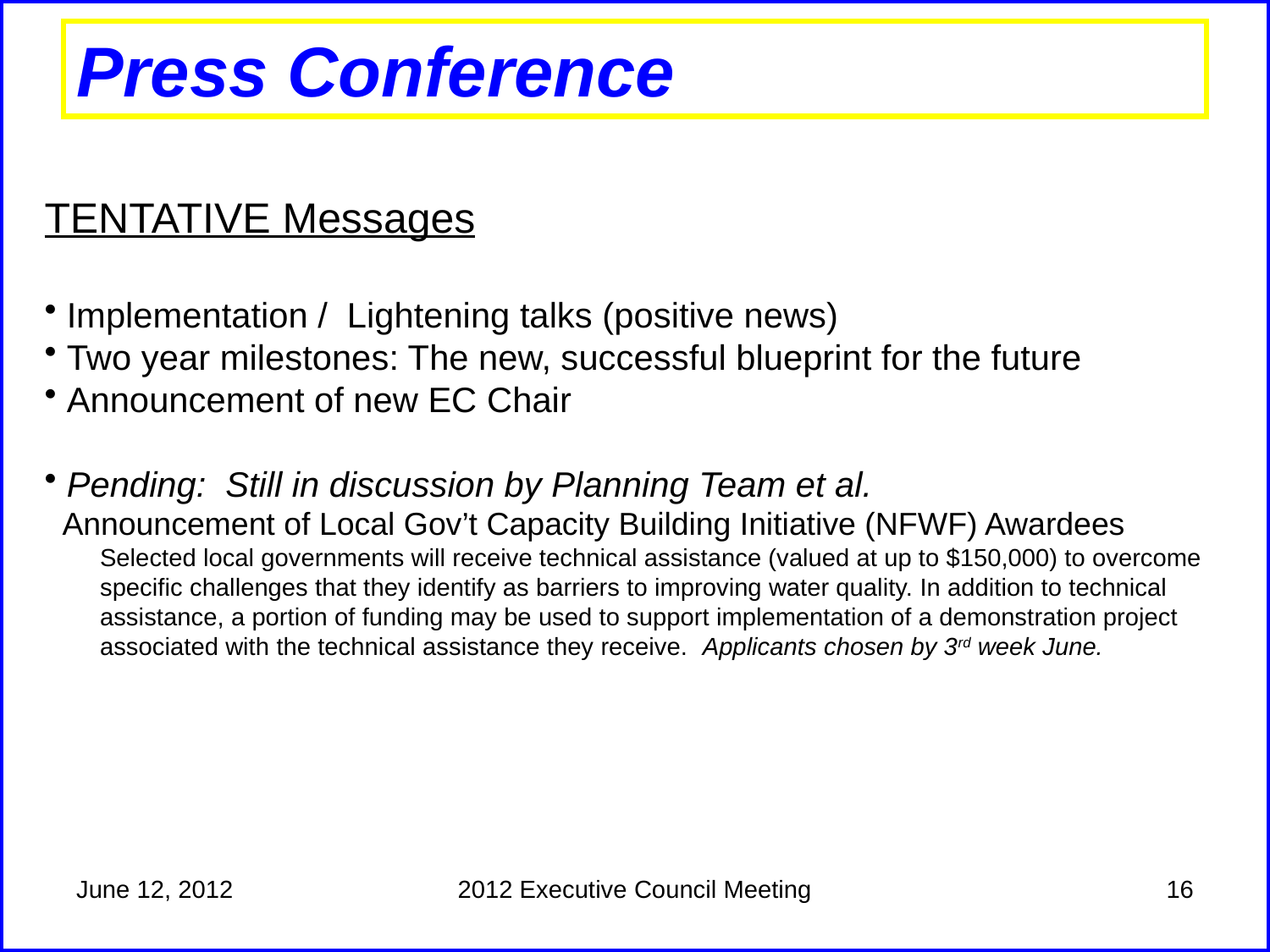

# Press Conference
TENTATIVE Messages

 Implementation /  Lightening talks (positive news)
 Two year milestones: The new, successful blueprint for the future
 Announcement of new EC Chair

 Pending:  Still in discussion by Planning Team et al.
  Announcement of Local Gov’t Capacity Building Initiative (NFWF) Awardees
Selected local governments will receive technical assistance (valued at up to $150,000) to overcome specific challenges that they identify as barriers to improving water quality. In addition to technical assistance, a portion of funding may be used to support implementation of a demonstration project associated with the technical assistance they receive.  Applicants chosen by 3rd week June.

June 12, 2012
2012 Executive Council Meeting
16